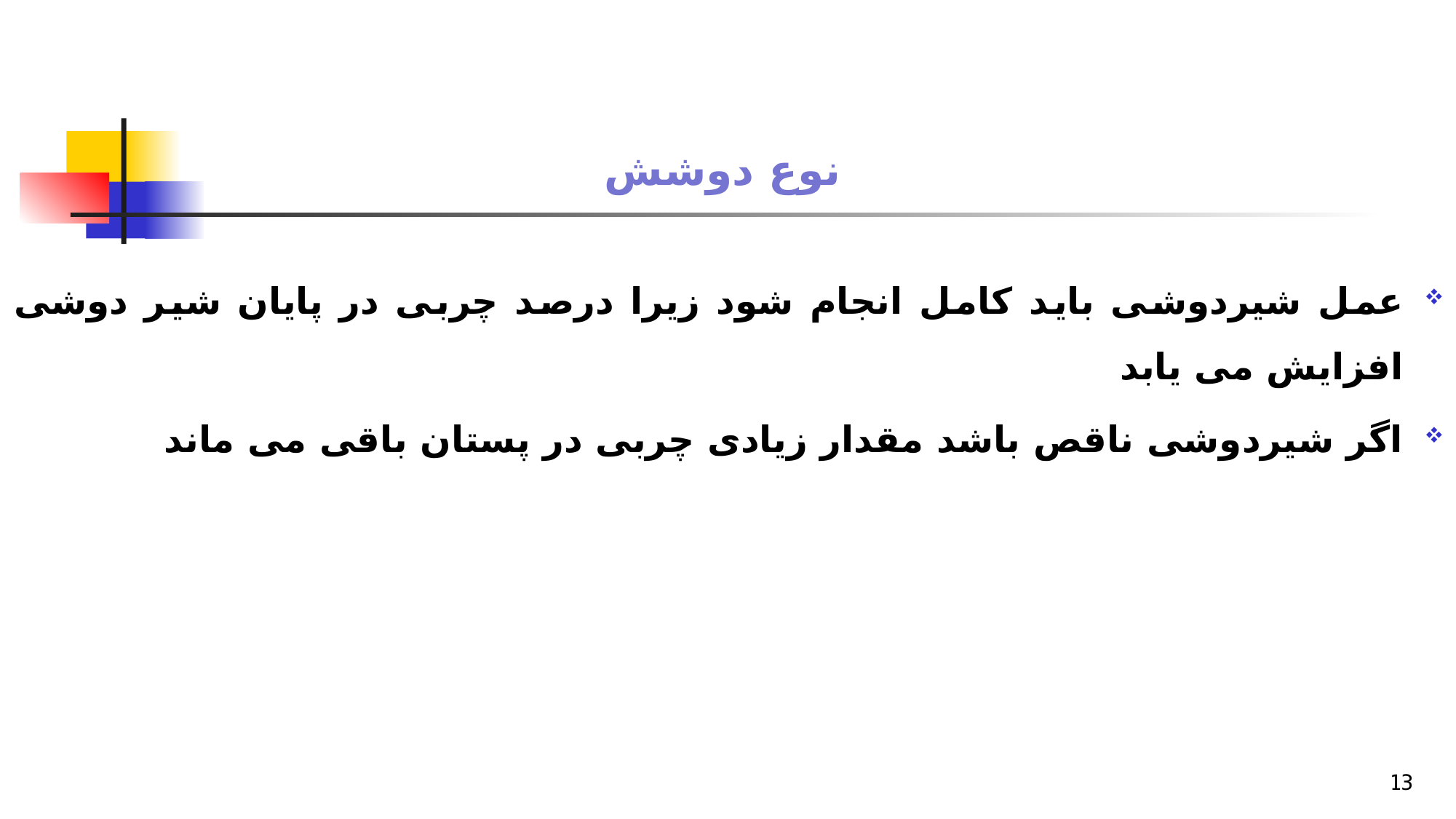

# نوع دوشش

عمل شیردوشی باید کامل انجام شود زیرا درصد چربی در پایان شیر دوشی افزایش می یابد
اگر شیردوشی ناقص باشد مقدار زیادی چربی در پستان باقی می ماند
13